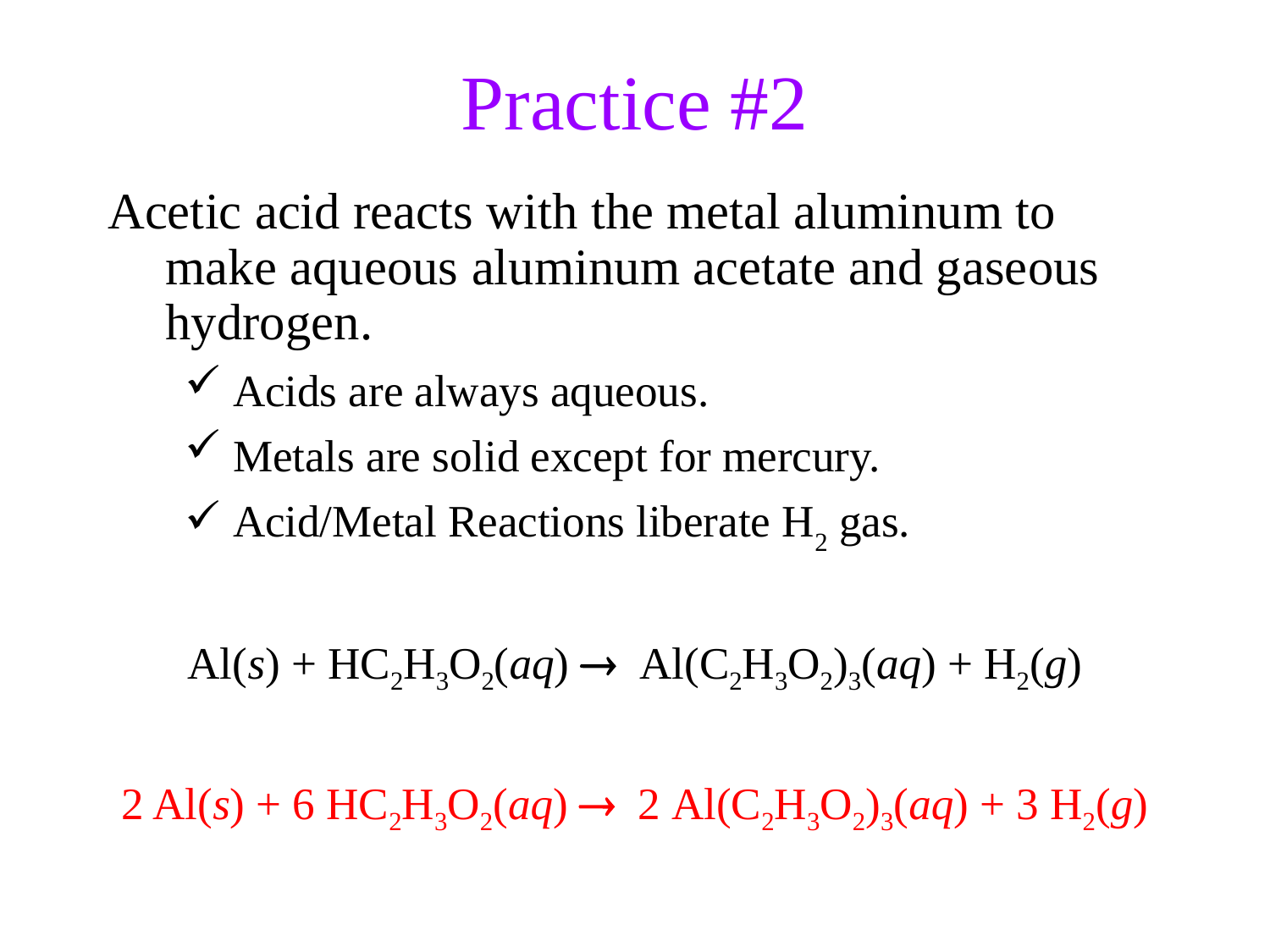

Practice #2
Acetic acid reacts with the metal aluminum to make aqueous aluminum acetate and gaseous hydrogen.
Acids are always aqueous.
Metals are solid except for mercury.
Acid/Metal Reactions liberate H2 gas.

Al(s) + HC2H3O2(aq) →  Al(C2H3O2)3(aq) + H2(g)

2 Al(s) + 6 HC2H3O2(aq) →  2 Al(C2H3O2)3(aq) + 3 H2(g)